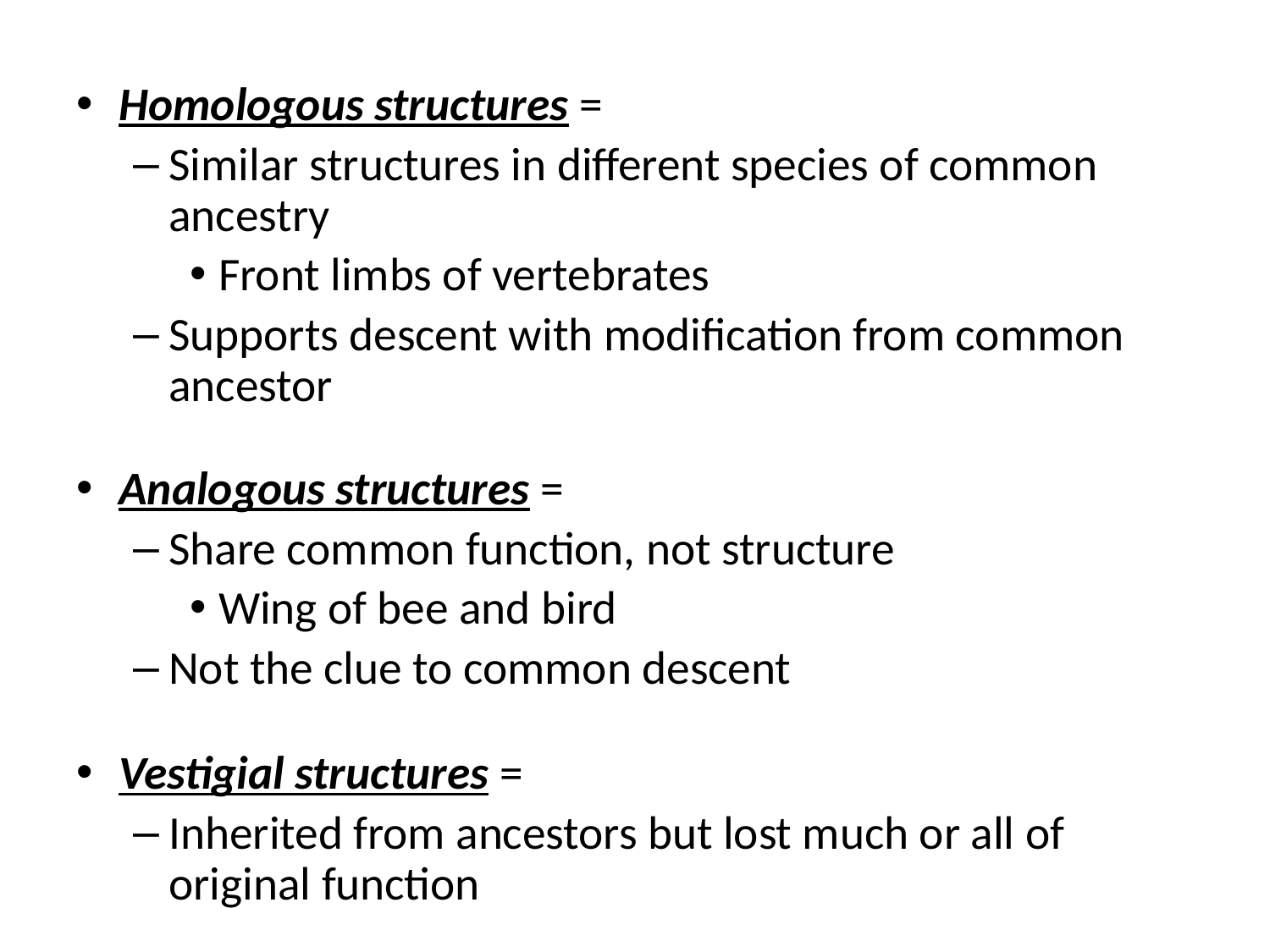

Homologous structures =
Similar structures in different species of common ancestry
Front limbs of vertebrates
Supports descent with modification from common ancestor

Analogous structures =
Share common function, not structure
Wing of bee and bird
Not the clue to common descent

Vestigial structures =
Inherited from ancestors but lost much or all of original function